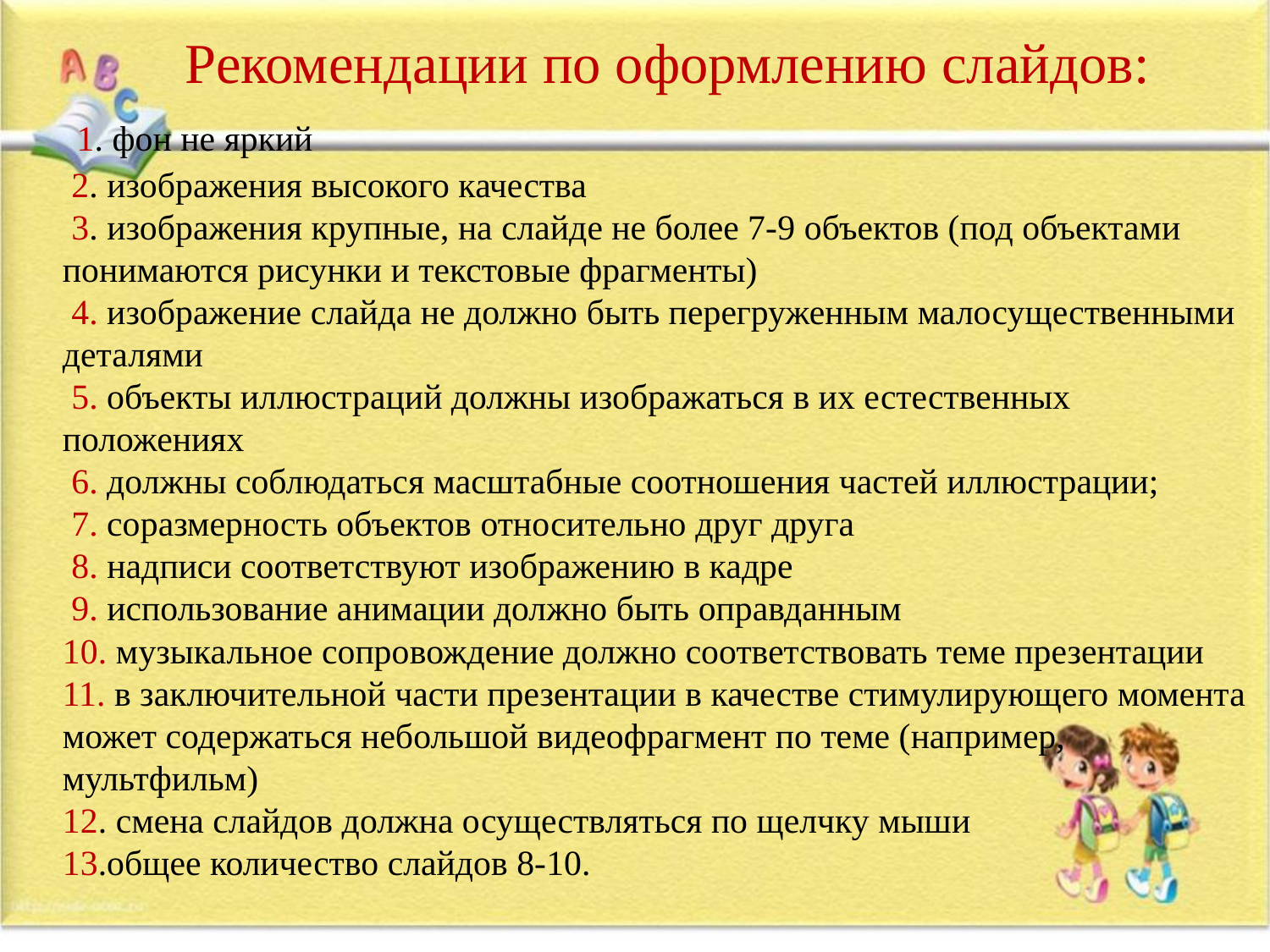

# Рекомендации по оформлению слайдов: 1. фон не яркий  2. изображения высокого качества  3. изображения крупные, на слайде не более 7-9 объектов (под объектами понимаются рисунки и текстовые фрагменты)  4. изображение слайда не должно быть перегруженным малосущественными деталями  5. объекты иллюстраций должны изображаться в их естественных положениях  6. должны соблюдаться масштабные соотношения частей иллюстрации;  7. соразмерность объектов относительно друг друга  8. надписи соответствуют изображению в кадре 9. использование анимации должно быть оправданным 10. музыкальное сопровождение должно соответствовать теме презентации 11. в заключительной части презентации в качестве стимулирующего момента может содержаться небольшой видеофрагмент по теме (например, мультфильм) 12. смена слайдов должна осуществляться по щелчку мыши 13.общее количество слайдов 8-10.